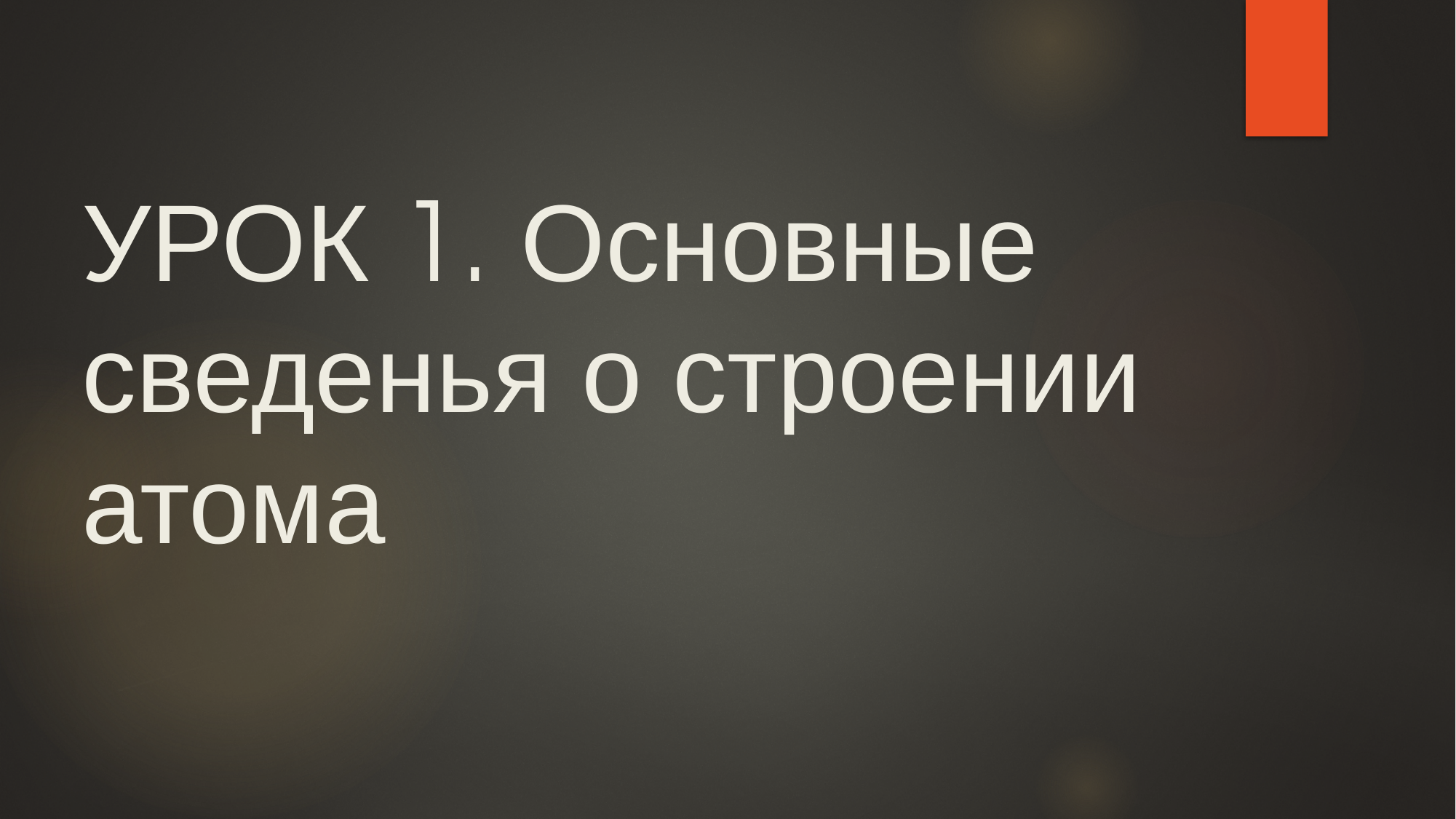

# УРОК 1. Основные сведенья о строении атома